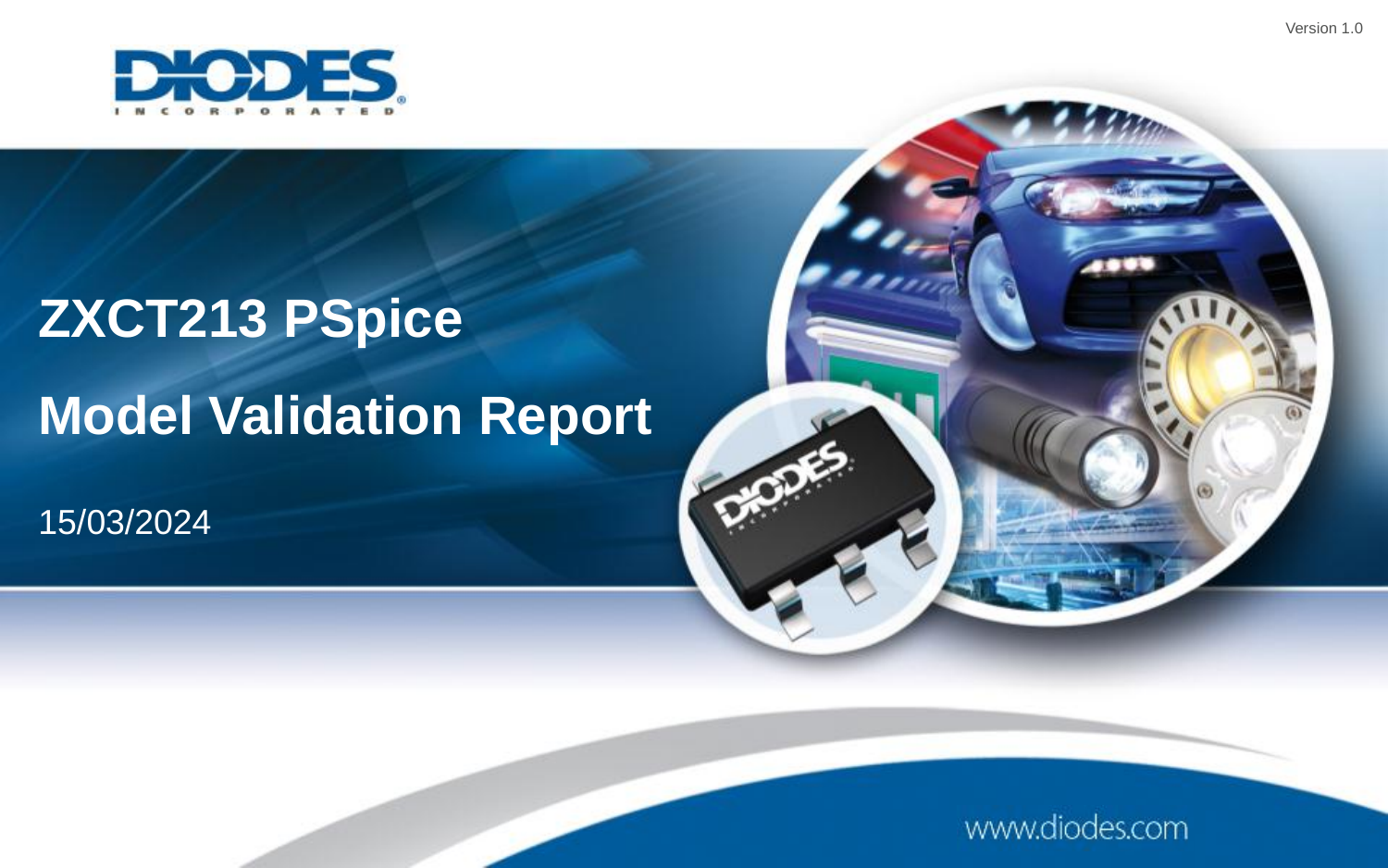

Version 1.0
ZXCT213 PSpice
Model Validation Report
15/03/2024